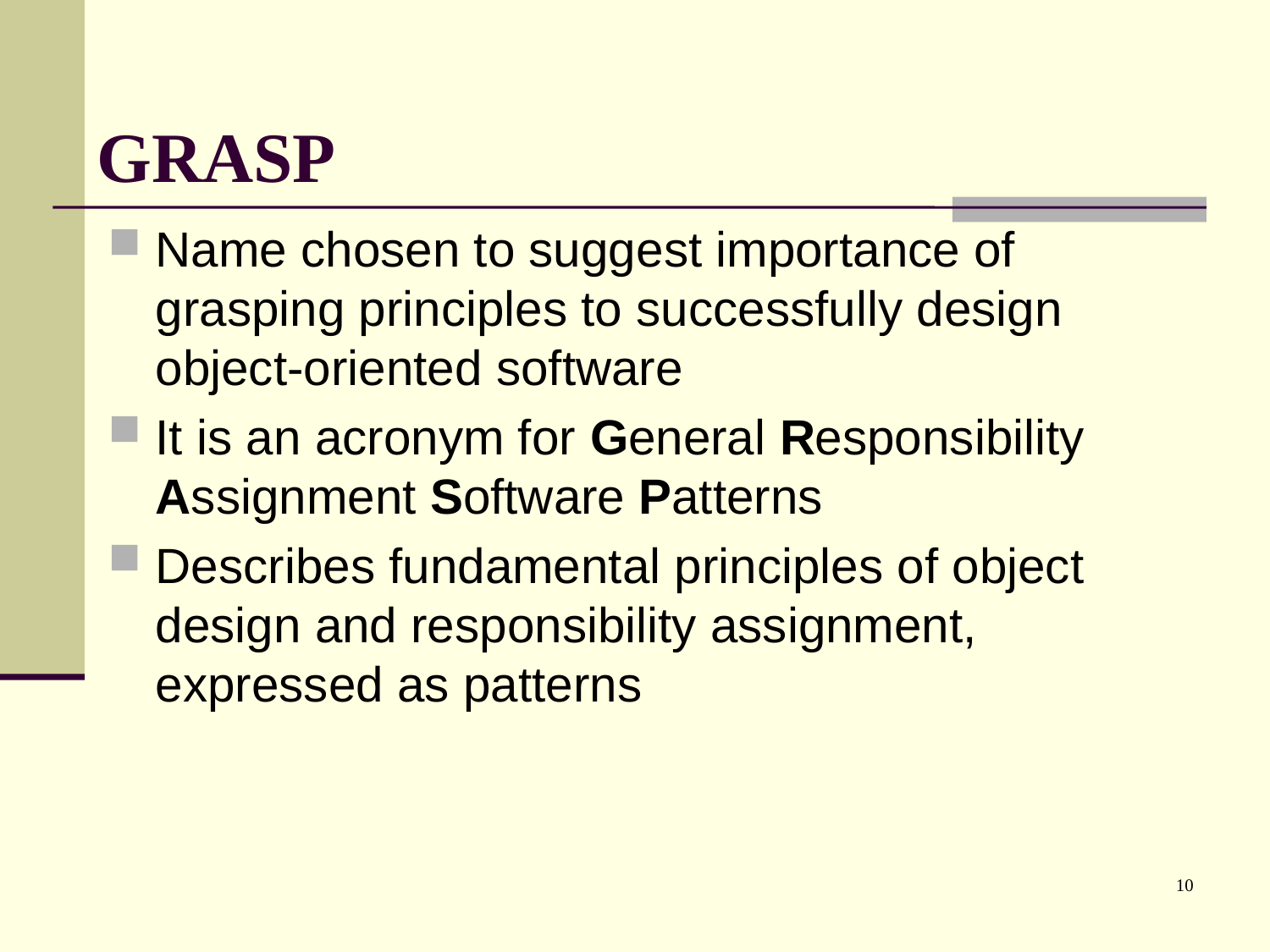

# GRASP
Name chosen to suggest importance of grasping principles to successfully design object-oriented software
It is an acronym for General Responsibility Assignment Software Patterns
Describes fundamental principles of object design and responsibility assignment, expressed as patterns
10